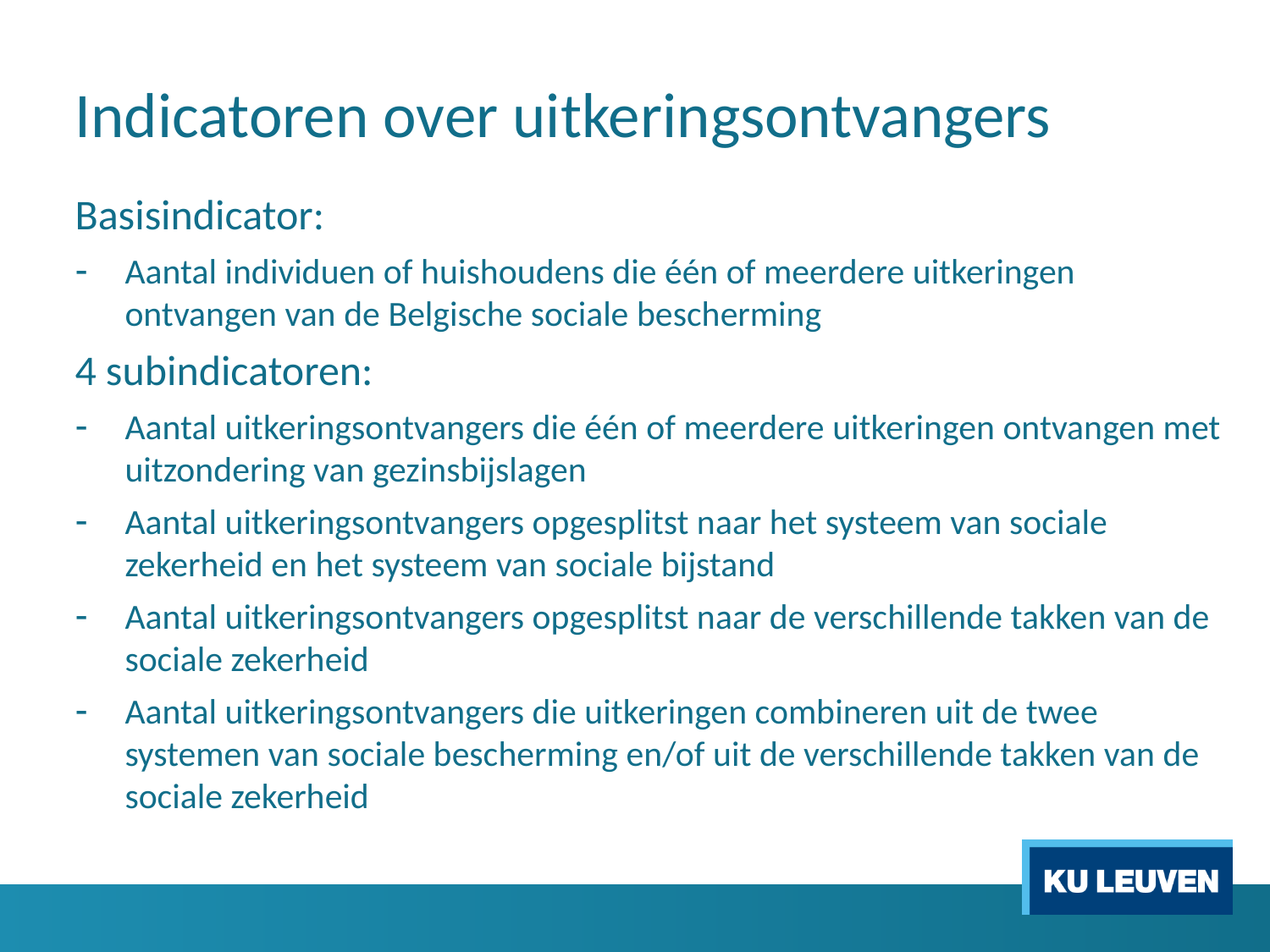

# Indicatoren over uitkeringsontvangers
Basisindicator:
Aantal individuen of huishoudens die één of meerdere uitkeringen ontvangen van de Belgische sociale bescherming
4 subindicatoren:
Aantal uitkeringsontvangers die één of meerdere uitkeringen ontvangen met uitzondering van gezinsbijslagen
Aantal uitkeringsontvangers opgesplitst naar het systeem van sociale zekerheid en het systeem van sociale bijstand
Aantal uitkeringsontvangers opgesplitst naar de verschillende takken van de sociale zekerheid
Aantal uitkeringsontvangers die uitkeringen combineren uit de twee systemen van sociale bescherming en/of uit de verschillende takken van de sociale zekerheid